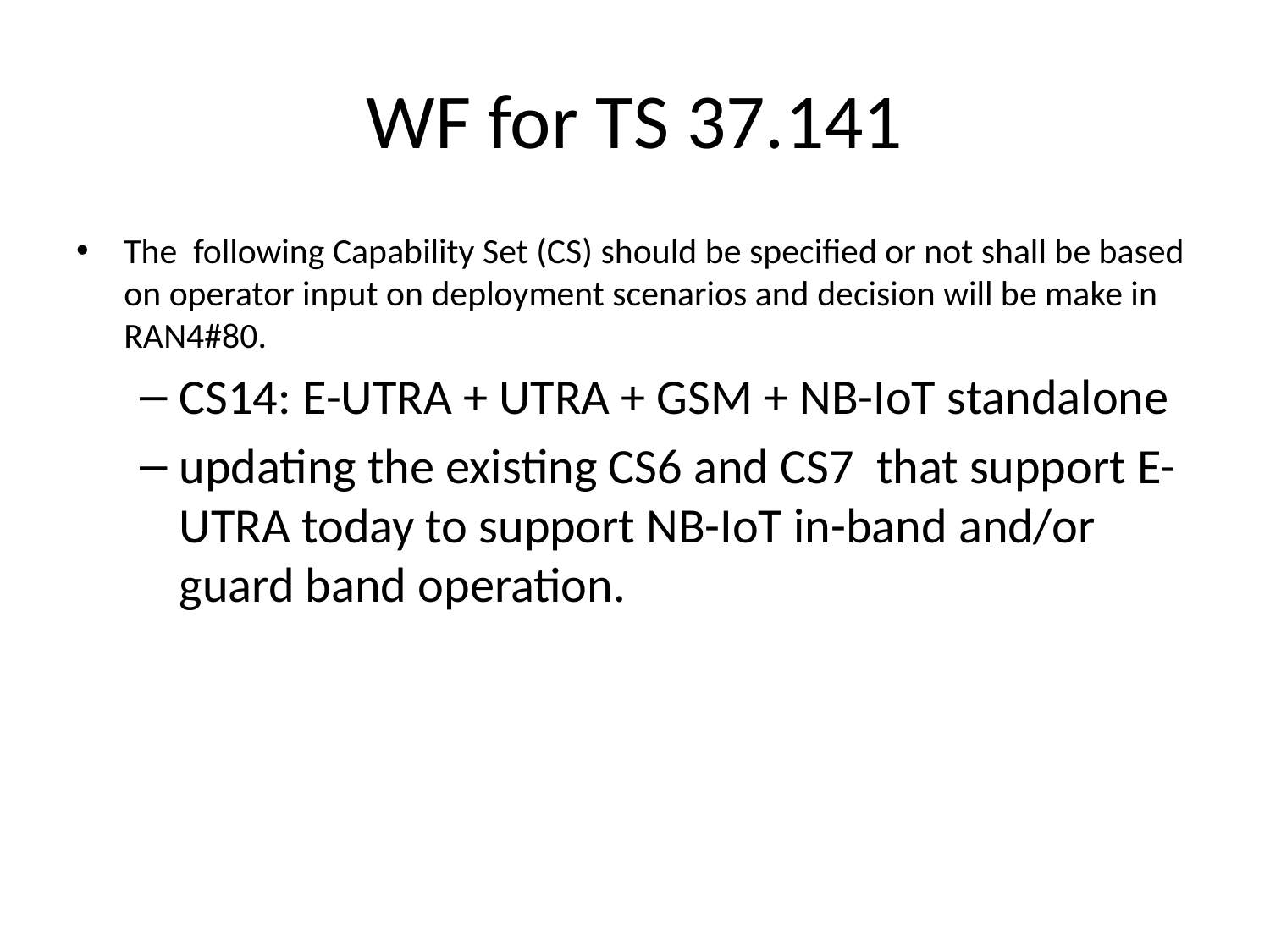

# WF for TS 37.141
The  following Capability Set (CS) should be specified or not shall be based on operator input on deployment scenarios and decision will be make in RAN4#80.
CS14: E-UTRA + UTRA + GSM + NB-IoT standalone
updating the existing CS6 and CS7  that support E-UTRA today to support NB-IoT in-band and/or guard band operation.